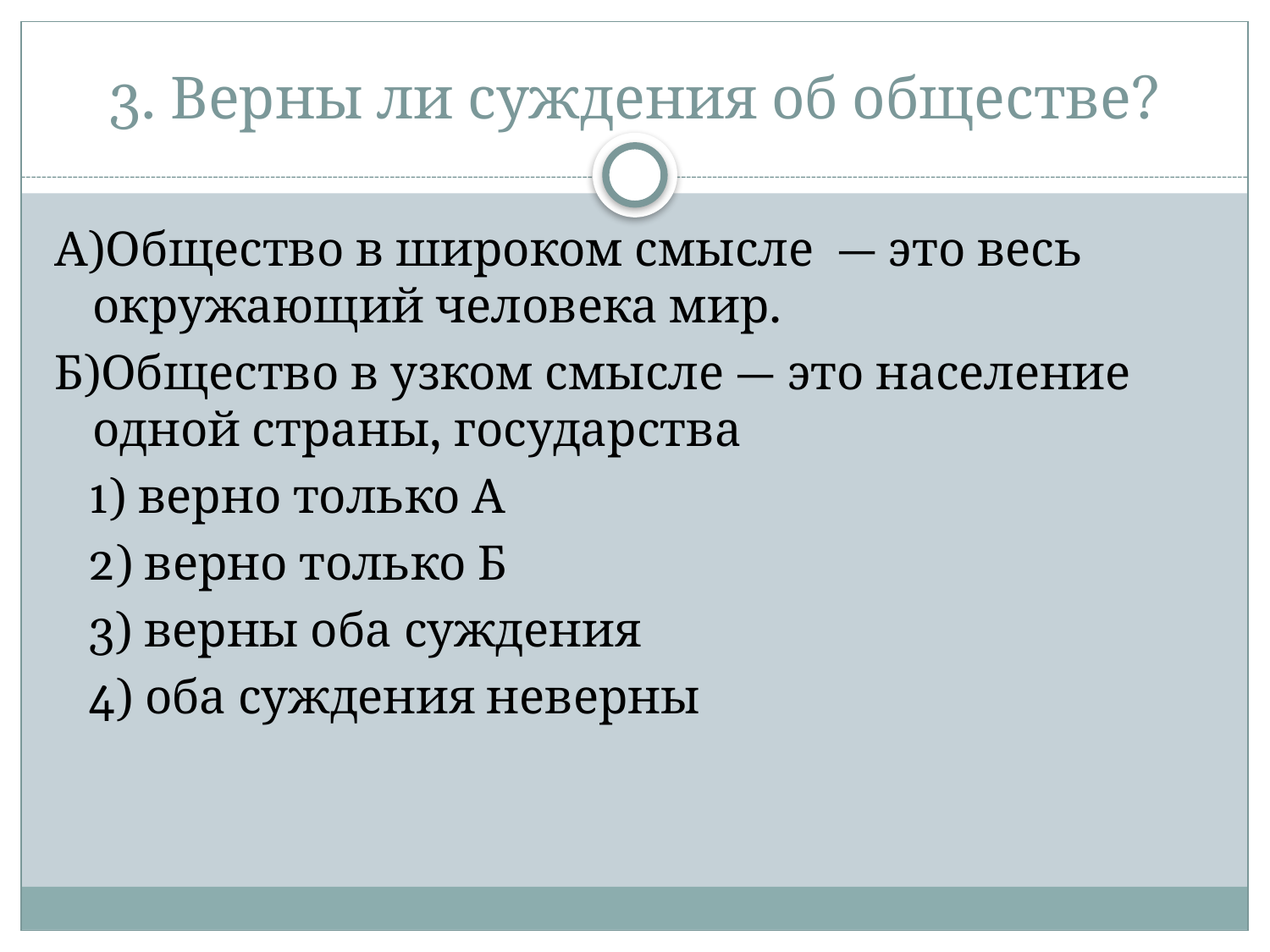

# 3. Верны ли суждения об обществе?
А)Общество в широком смысле  — это весь окружающий человека мир.
Б)Общество в узком смысле — это население одной страны, государства
   1) верно только А
   2) верно только Б
   3) верны оба суждения
   4) оба суждения неверны